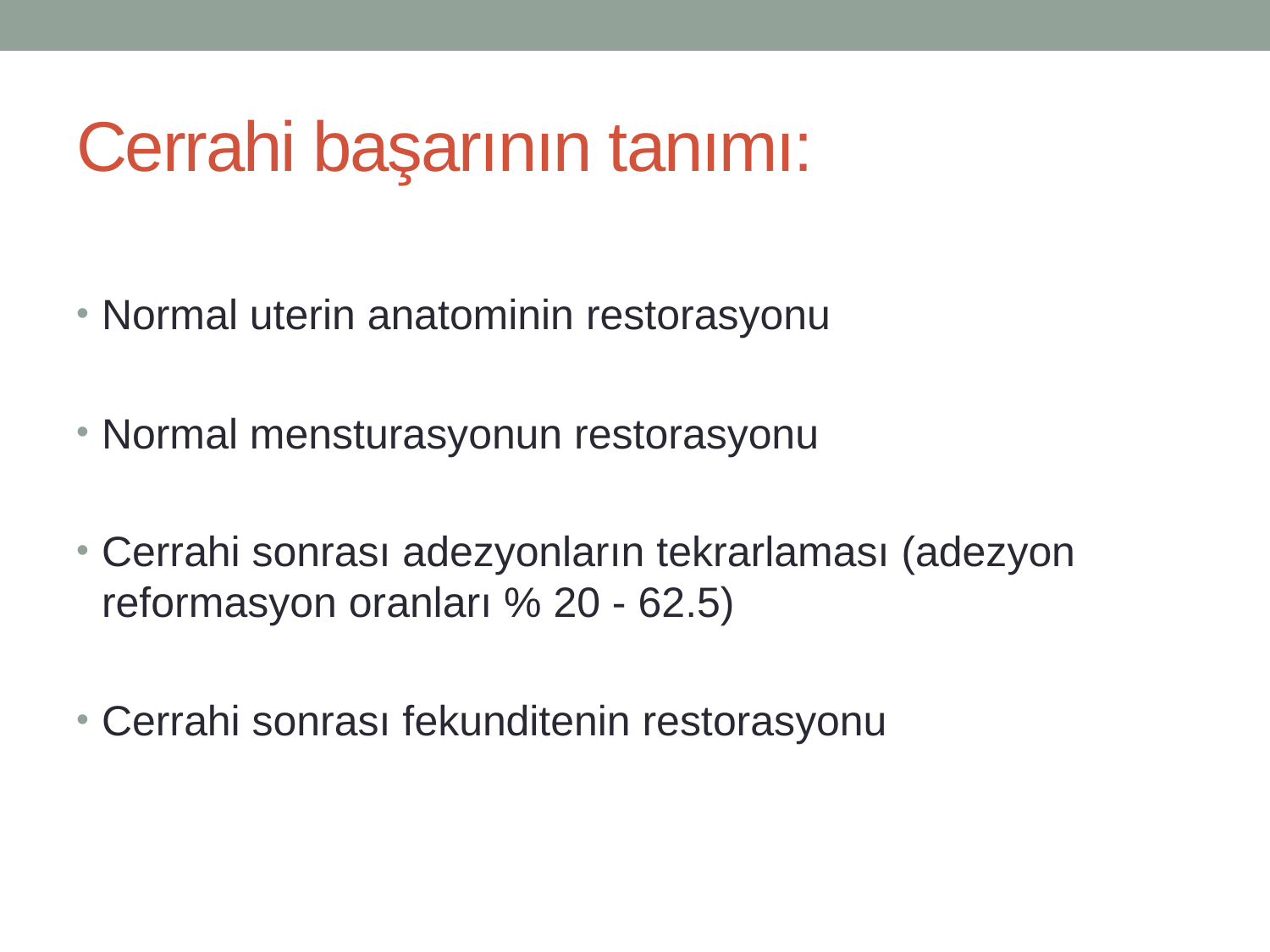

# Cerrahi başarının tanımı:

Normal uterin anatominin restorasyonu

Normal mensturasyonun restorasyonu

Cerrahi sonrası adezyonların tekrarlaması (adezyon reformasyon oranları % 20 - 62.5)

Cerrahi sonrası fekunditenin restorasyonu